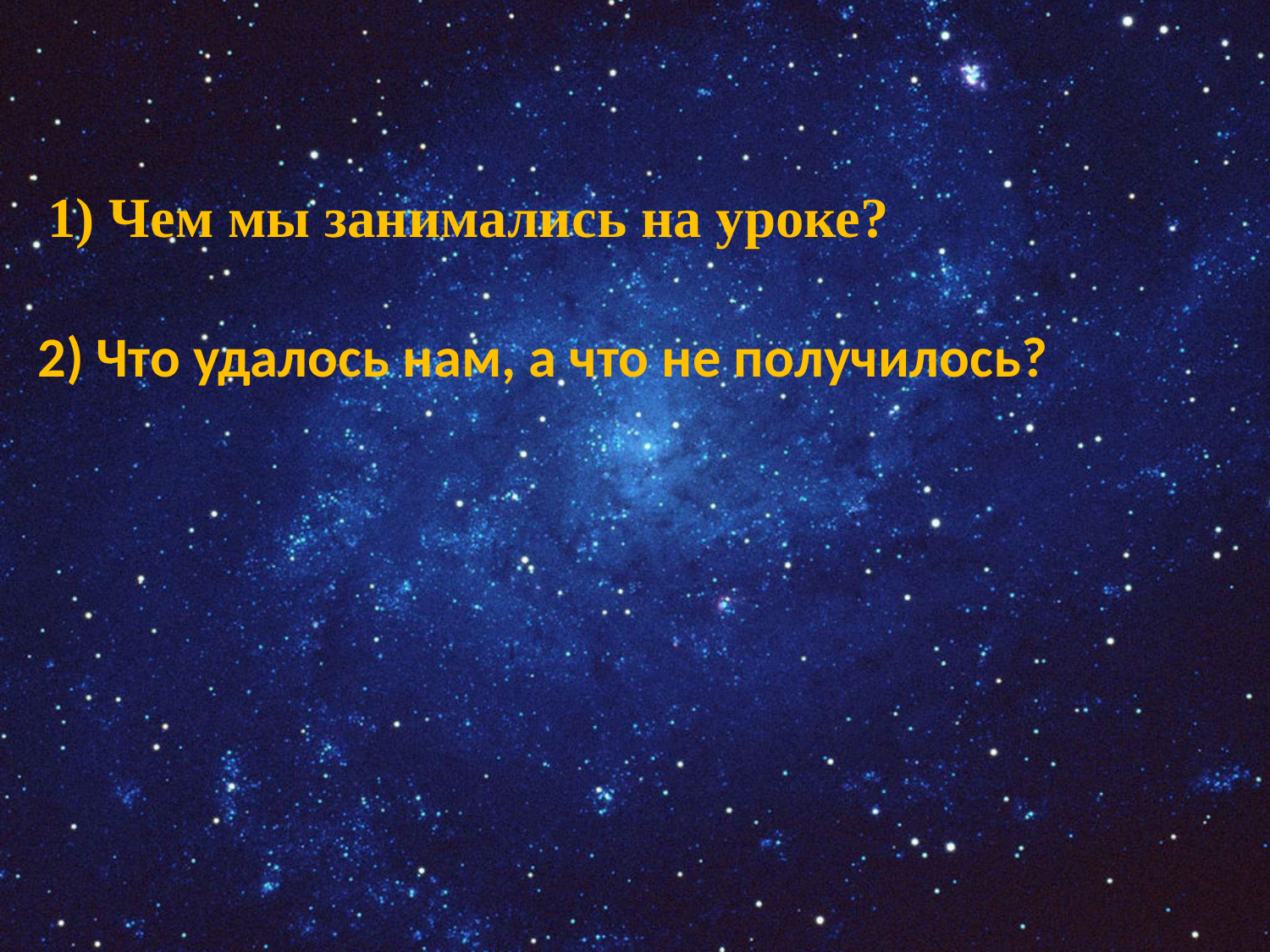

# 1) Чем мы занимались на уроке?
2) Что удалось нам, а что не получилось?